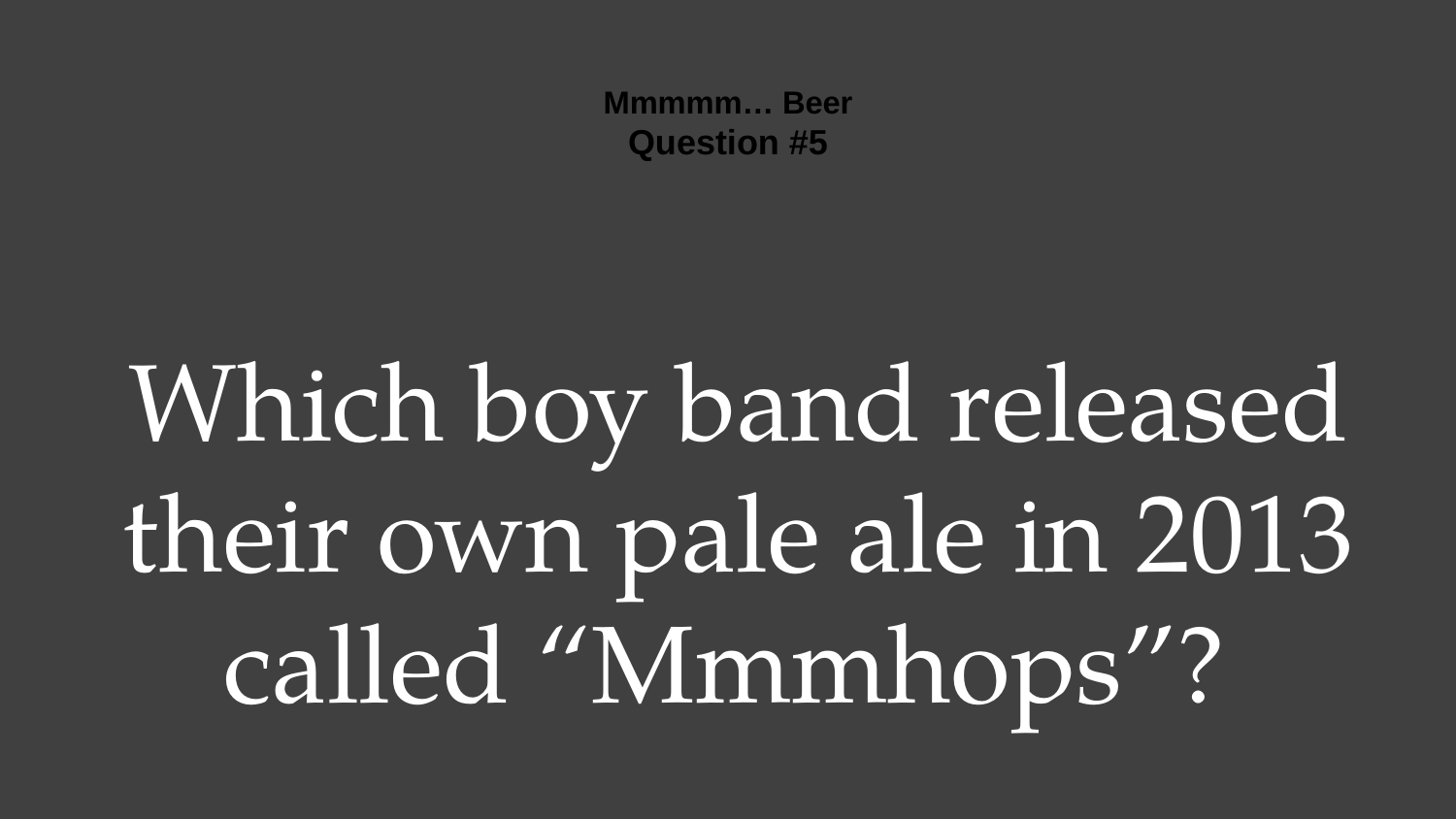

# Mmmmm… Beer Question #5
Which boy band released their own pale ale in 2013 called “Mmmhops”?